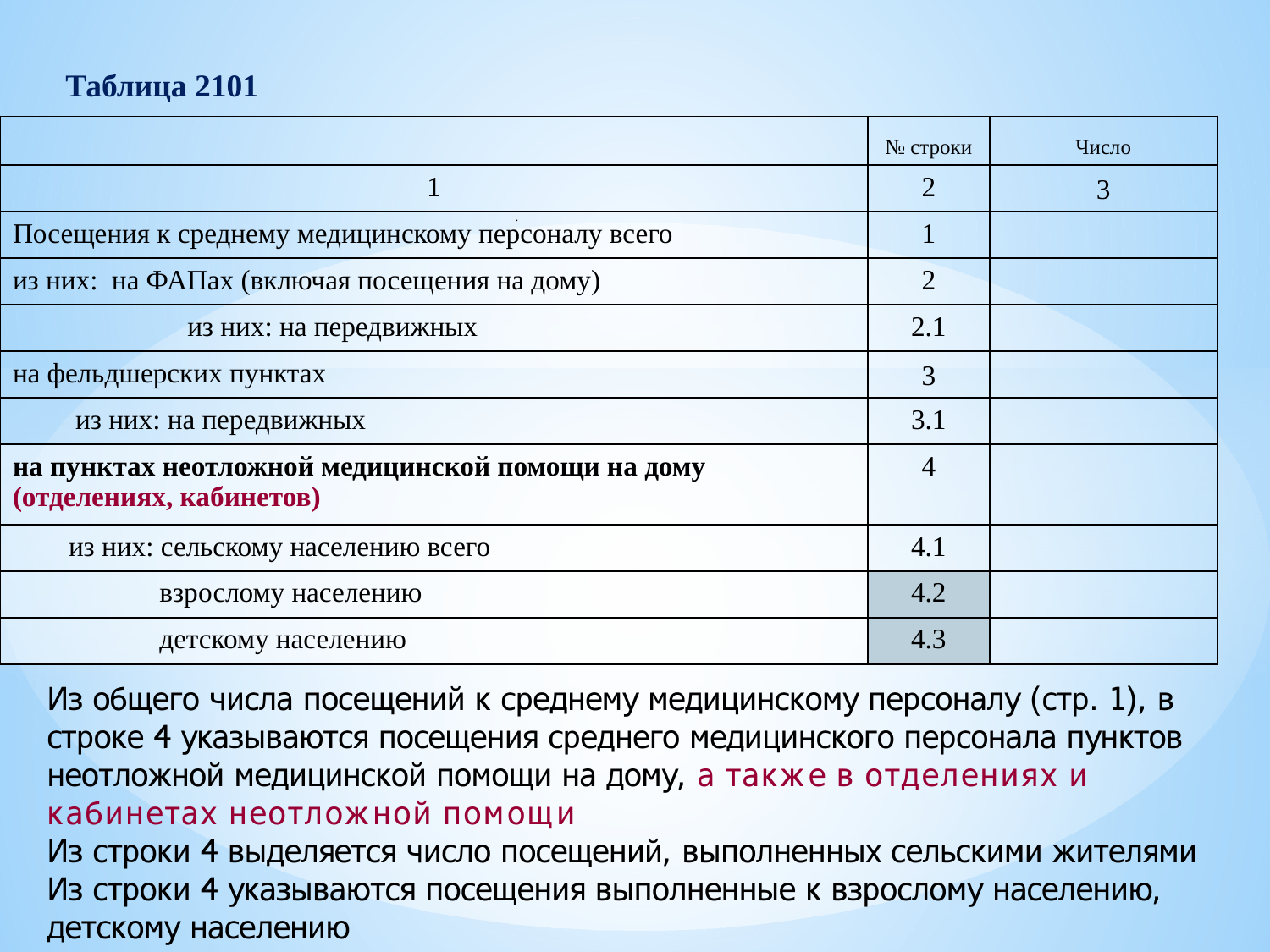

# Таблица 2101
|  | № строки | Число |
| --- | --- | --- |
| 1 | 2 | 3 |
| Посещения к среднему медицинскому персоналу всего | 1 |  |
| из них: на ФАПах (включая посещения на дому) | 2 |  |
| из них: на передвижных | 2.1 |  |
| на фельдшерских пунктах | 3 |  |
| из них: на передвижных | 3.1 |  |
| на пунктах неотложной медицинской помощи на дому (отделениях, кабинетов) | 4 |  |
| из них: сельскому населению всего | 4.1 |  |
| взрослому населению | 4.2 |  |
| детскому населению | 4.3 |  |

Из общего числа посещений к среднему медицинскому персоналу (стр. 1), в строке 4 указываются посещения среднего медицинского персонала пунктов неотложной медицинской помощи на дому, а также в отделениях и кабинетах неотложной помощи
Из строки 4 выделяется число посещений, выполненных сельскими жителями
Из строки 4 указываются посещения выполненные к взрослому населению, детскому населению